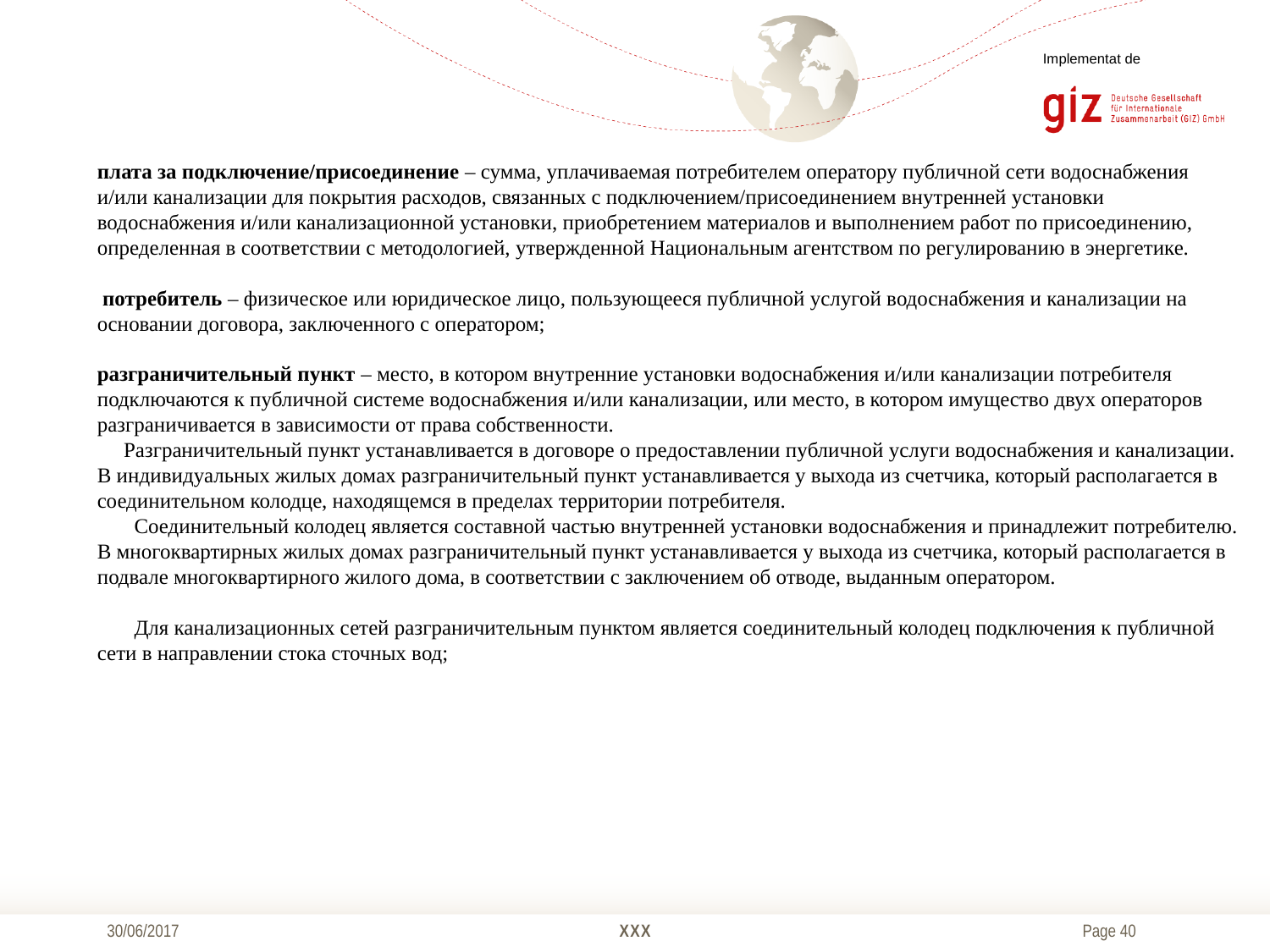

Implementat de
# плата за подключение/присоединение – сумма, уплачиваемая потребителем оператору публичной сети водоснабжения и/или канализации для покрытия расходов, связанных с подключением/присоединением внутренней установки водоснабжения и/или канализационной установки, приобретением материалов и выполнением работ по присоединению, определенная в соответствии с методологией, утвержденной Национальным агентством по регулированию в энергетике. потребитель – физическое или юридическое лицо, пользующееся публичной услугой водоснабжения и канализации на основании договора, заключенного с оператором; разграничительный пункт – место, в котором внутренние установки водоснабжения и/или канализации потребителя подключаются к публичной системе водоснабжения и/или канализации, или место, в котором имущество двух операторов разграничивается в зависимости от права собственности. Разграничительный пункт устанавливается в договоре о предоставлении публичной услуги водоснабжения и канализации. В индивидуальных жилых домах разграничительный пункт устанавливается у выхода из счетчика, который располагается в соединительном колодце, находящемся в пределах территории потребителя. Соединительный колодец является составной частью внутренней установки водоснабжения и принадлежит потребителю. В многоквартирных жилых домах разграничительный пункт устанавливается у выхода из счетчика, который располагается в подвале многоквартирного жилого дома, в соответствии с заключением об отводе, выданным оператором. Для канализационных сетей разграничительным пунктом является соединительный колодец подключения к публичной сети в направлении стока сточных вод;
30/06/2017
XXX